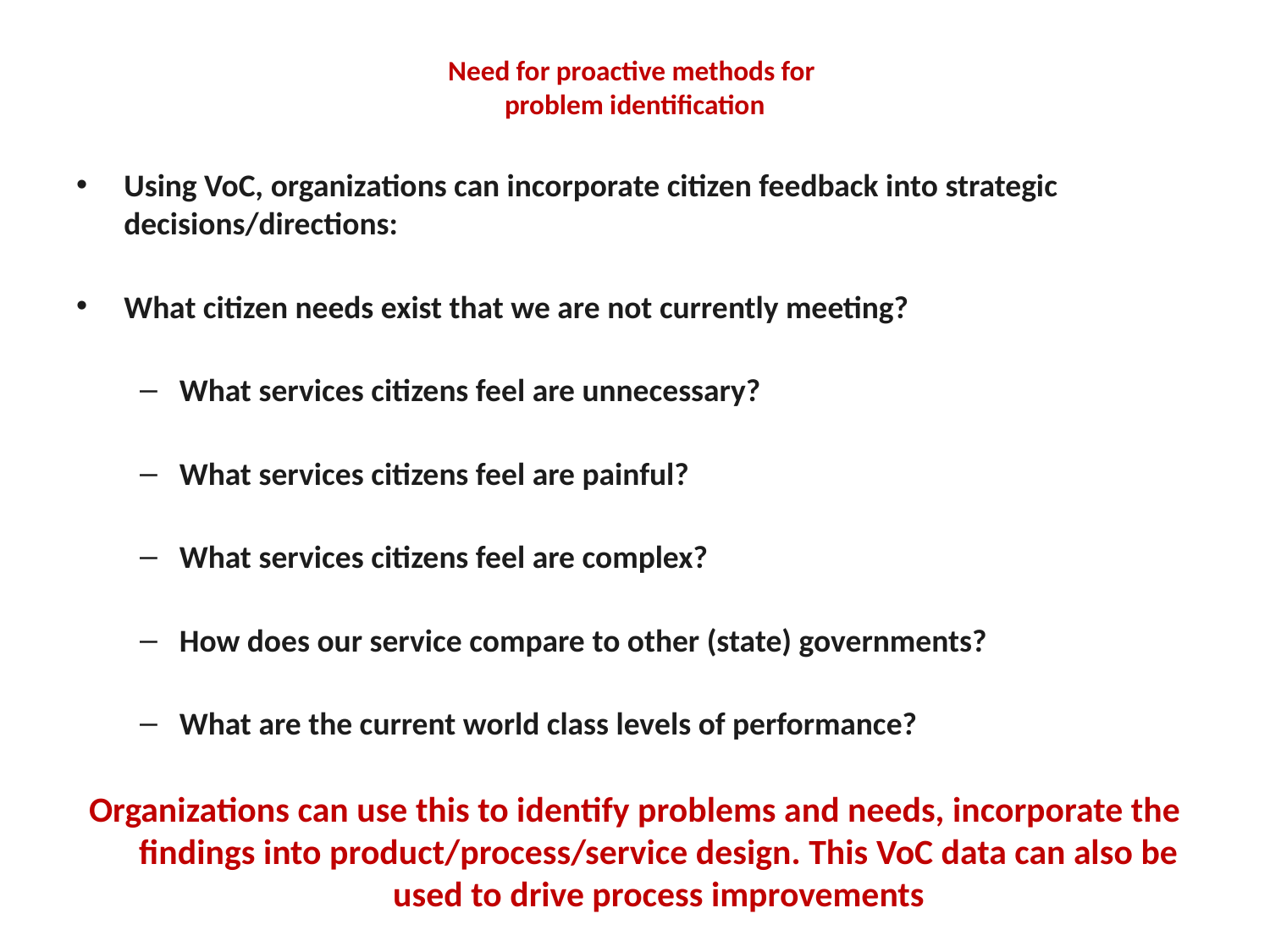

# Need for proactive methods for problem identification
Using VoC, organizations can incorporate citizen feedback into strategic decisions/directions:
What citizen needs exist that we are not currently meeting?
What services citizens feel are unnecessary?
What services citizens feel are painful?
What services citizens feel are complex?
How does our service compare to other (state) governments?
What are the current world class levels of performance?
Organizations can use this to identify problems and needs, incorporate the findings into product/process/service design. This VoC data can also be used to drive process improvements